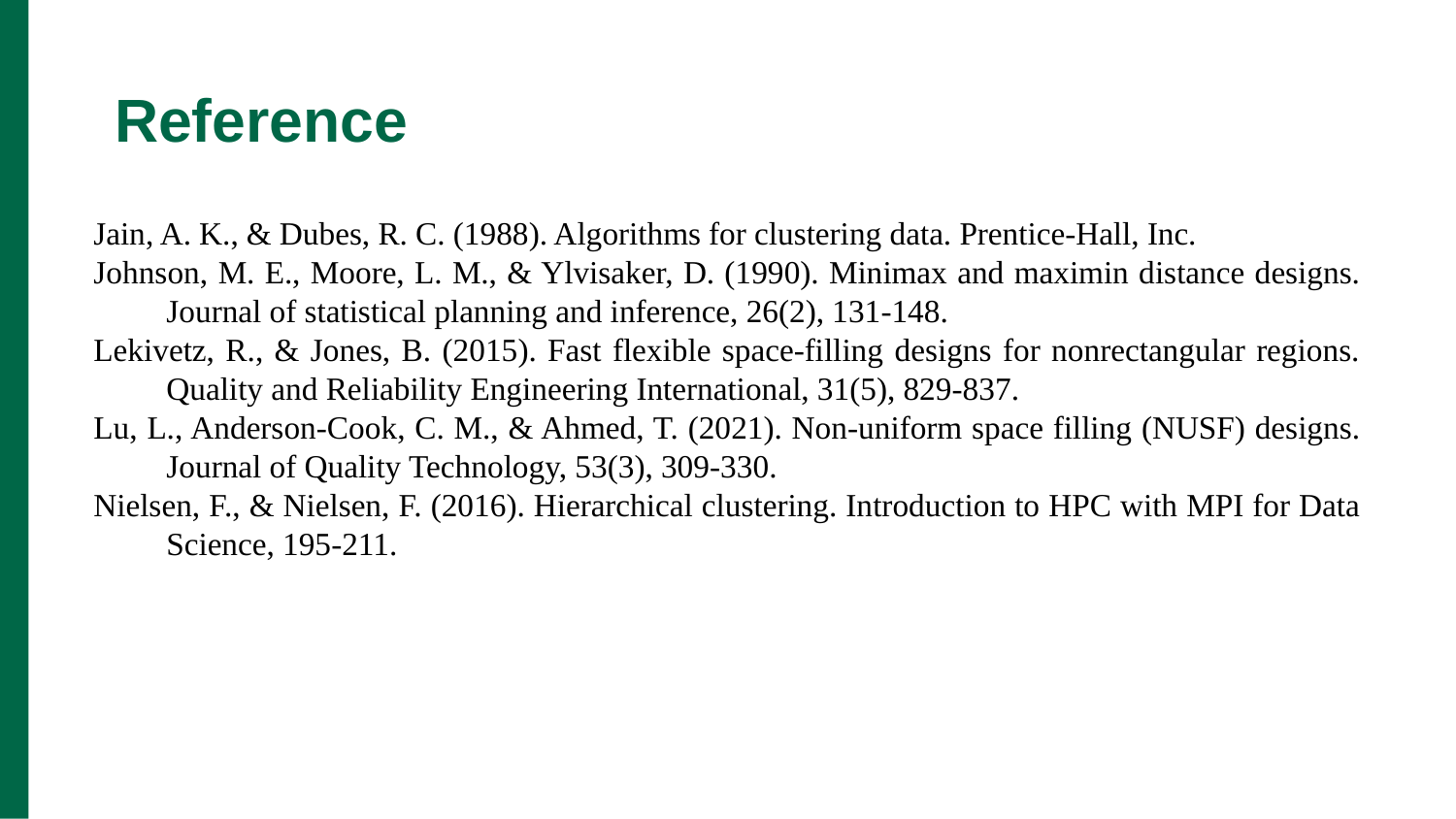

# Reference
Jain, A. K., & Dubes, R. C. (1988). Algorithms for clustering data. Prentice-Hall, Inc.
Johnson, M. E., Moore, L. M., & Ylvisaker, D. (1990). Minimax and maximin distance designs. Journal of statistical planning and inference, 26(2), 131-148.
Lekivetz, R., & Jones, B. (2015). Fast flexible space‐filling designs for nonrectangular regions. Quality and Reliability Engineering International, 31(5), 829-837.
Lu, L., Anderson-Cook, C. M., & Ahmed, T. (2021). Non-uniform space filling (NUSF) designs. Journal of Quality Technology, 53(3), 309-330.
Nielsen, F., & Nielsen, F. (2016). Hierarchical clustering. Introduction to HPC with MPI for Data Science, 195-211.